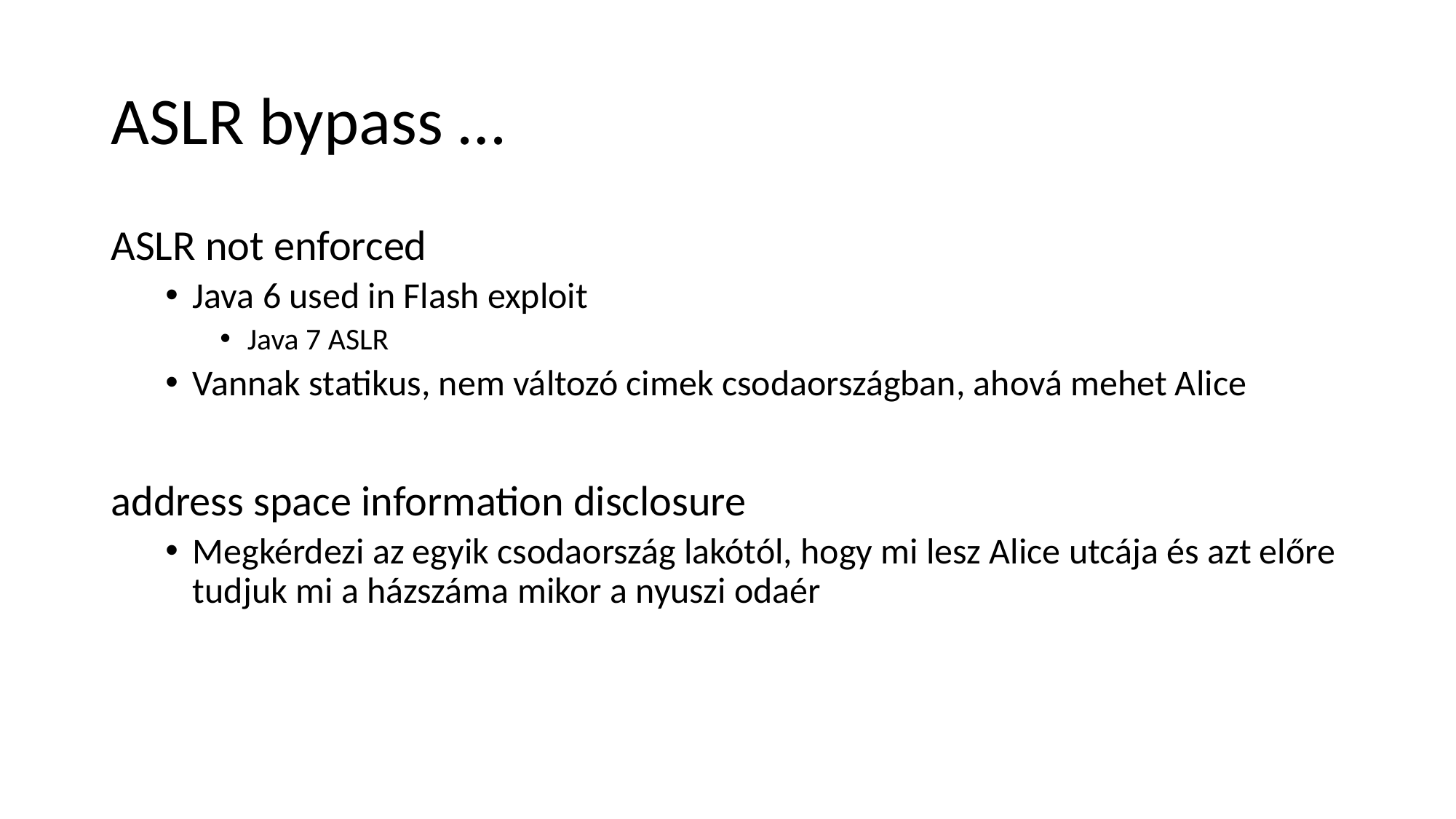

# ASLR bypass …
ASLR not enforced
Java 6 used in Flash exploit
Java 7 ASLR
Vannak statikus, nem változó cimek csodaországban, ahová mehet Alice

address space information disclosure
Megkérdezi az egyik csodaország lakótól, hogy mi lesz Alice utcája és azt előre tudjuk mi a házszáma mikor a nyuszi odaér